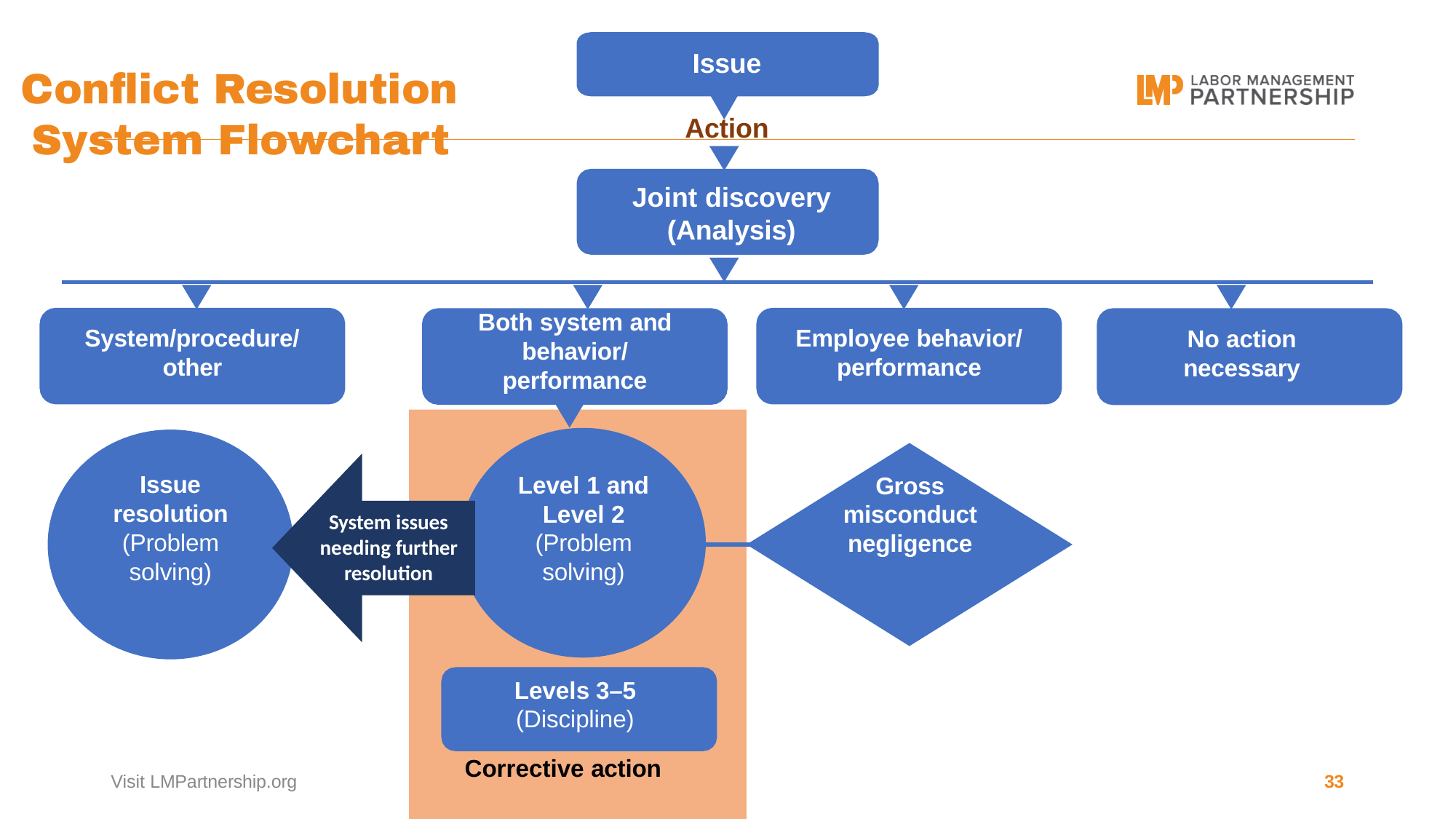

Issue
# Conflict Resolution System Flowchart

Action

Joint discovery
(Analysis)

Both system and behavior/ performance

System/procedure/
other
Employee behavior/
performance
No action
necessary

Issue resolution (Problem solving)
Level 1 and
Level 2
(Problem solving)
Gross misconduct negligence
System issues
needing further

resolution

Levels 3–5
  (Discipline)
Corrective action
Visit LMPartnership.org
33